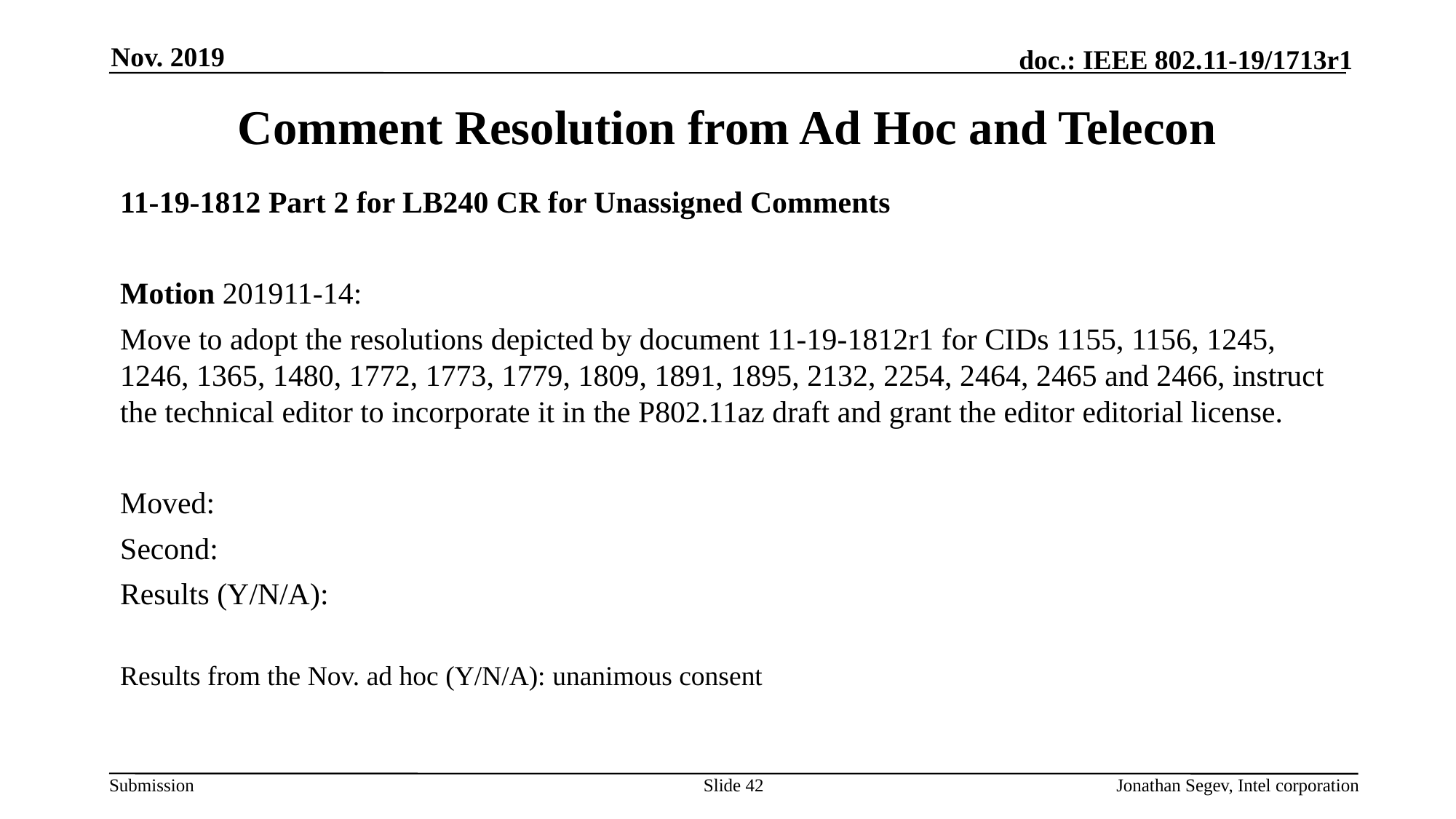

Nov. 2019
# Comment Resolution from Ad Hoc and Telecon
11-19-1812 Part 2 for LB240 CR for Unassigned Comments

Motion 201911-14:
Move to adopt the resolutions depicted by document 11-19-1812r1 for CIDs 1155, 1156, 1245, 1246, 1365, 1480, 1772, 1773, 1779, 1809, 1891, 1895, 2132, 2254, 2464, 2465 and 2466, instruct the technical editor to incorporate it in the P802.11az draft and grant the editor editorial license.

Moved:
Second:
Results (Y/N/A):

Results from the Nov. ad hoc (Y/N/A): unanimous consent

Slide 42
Jonathan Segev, Intel corporation